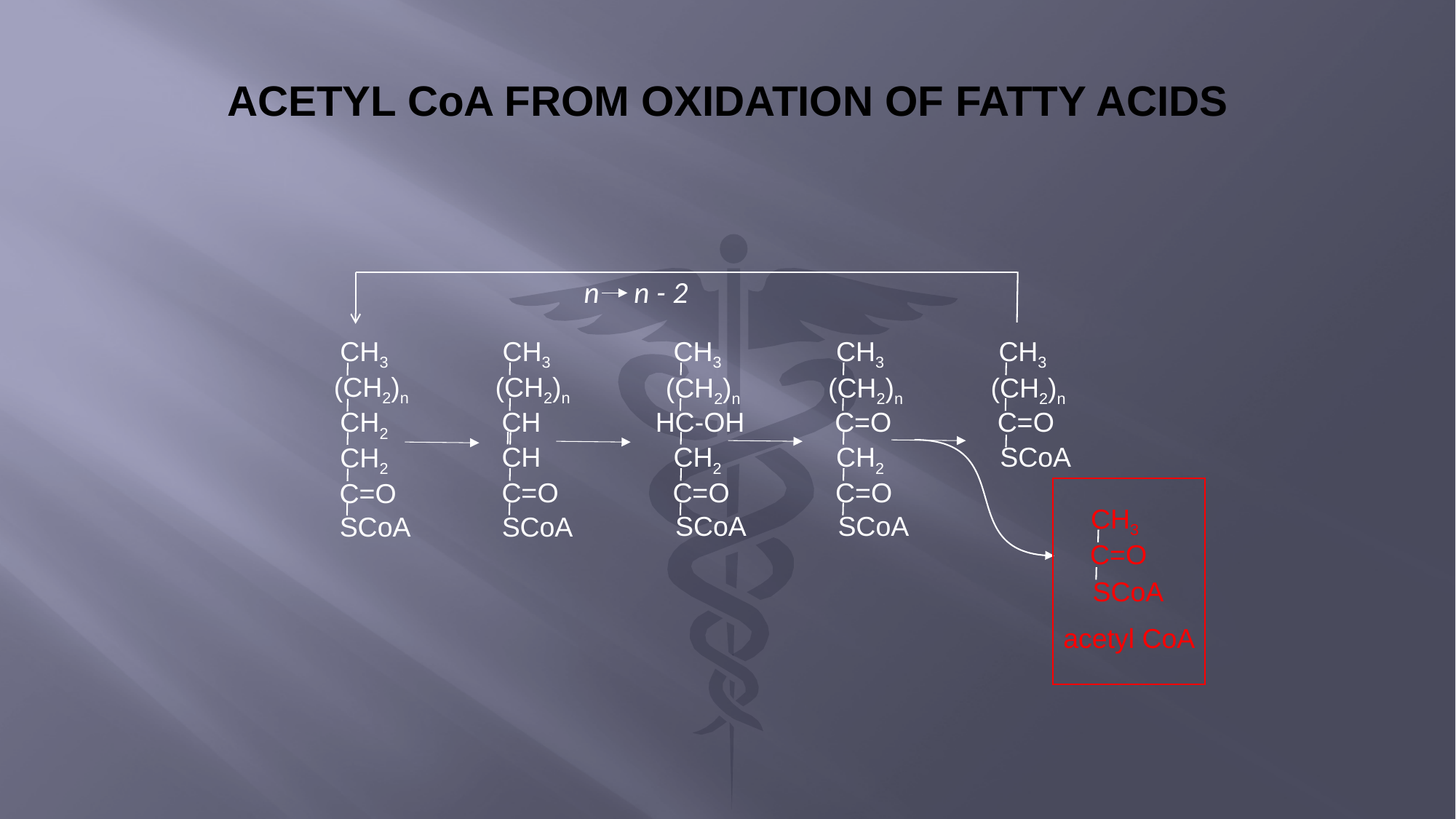

# ACETYL CoA FROM OXIDATION OF FATTY ACIDS
n     n - 2
CH3
(CH2)n
CH
CH
C=O
SCoA
CH3
(CH2)n
C=O
SCoA
CH3
(CH2)n
HC-OH
CH2
C=O
SCoA
CH3
(CH2)n
C=O
CH2
C=O
SCoA
CH3
(CH2)n
CH2
CH2
C=O
SCoA

CH3
C=O
SCoA
acetyl CoA